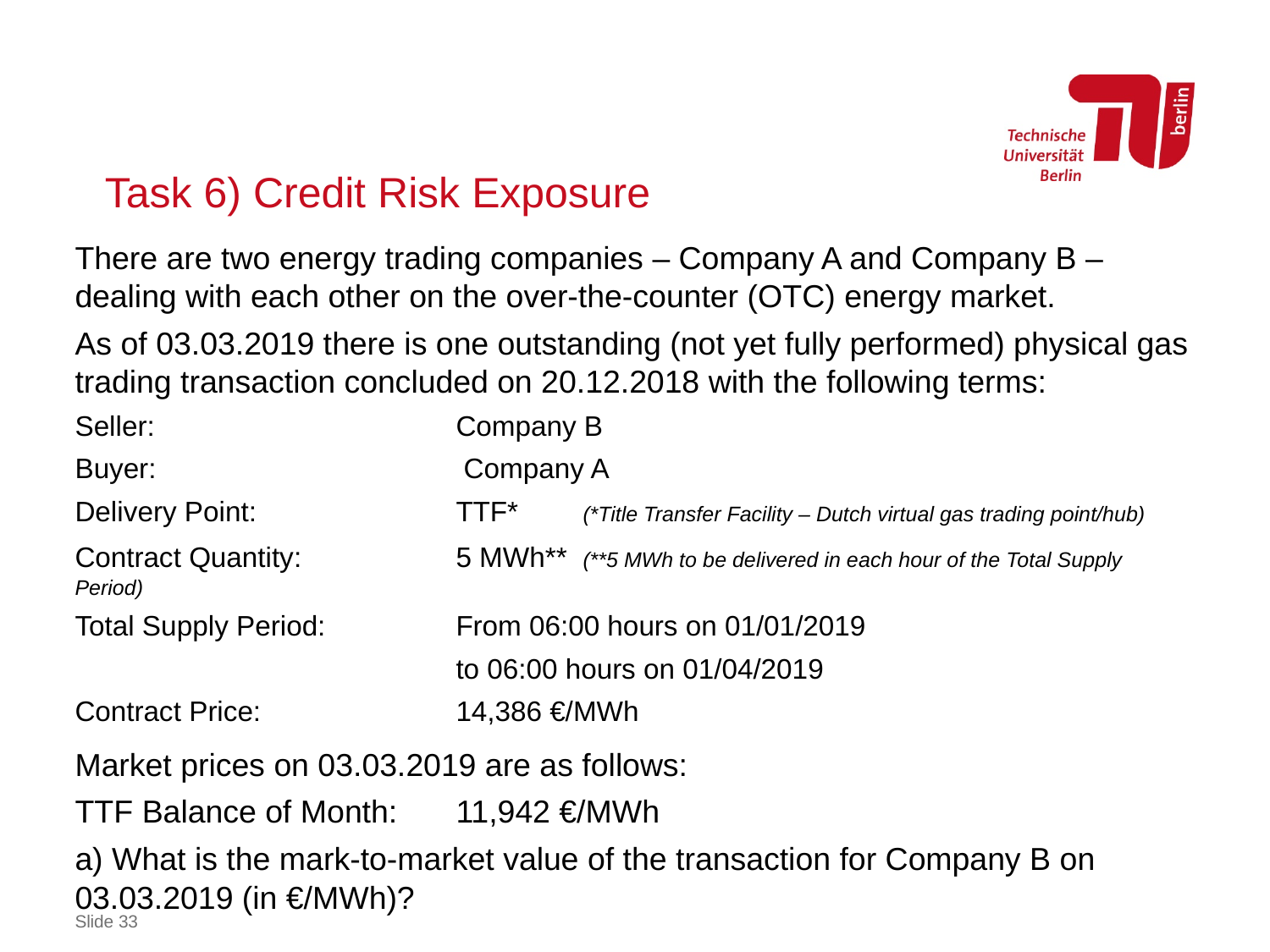

# Task 6) Credit Risk Exposure
There are two energy trading companies – Company A and Company B – dealing with each other on the over-the-counter (OTC) energy market.
As of 03.03.2019 there is one outstanding (not yet fully performed) physical gas trading transaction concluded on 20.12.2018 with the following terms:
Seller:			Company B
Buyer:			 Company A
Delivery Point:		TTF*	(*Title Transfer Facility – Dutch virtual gas trading point/hub)
Contract Quantity:		5 MWh**	(**5 MWh to be delivered in each hour of the Total Supply Period)
Total Supply Period:		From 06:00 hours on 01/01/2019
			to 06:00 hours on 01/04/2019
Contract Price:		14,386 €/MWh
Market prices on 03.03.2019 are as follows:
TTF Balance of Month:	11,942 €/MWh
a) What is the mark-to-market value of the transaction for Company B on 03.03.2019 (in €/MWh)?

Slide 33